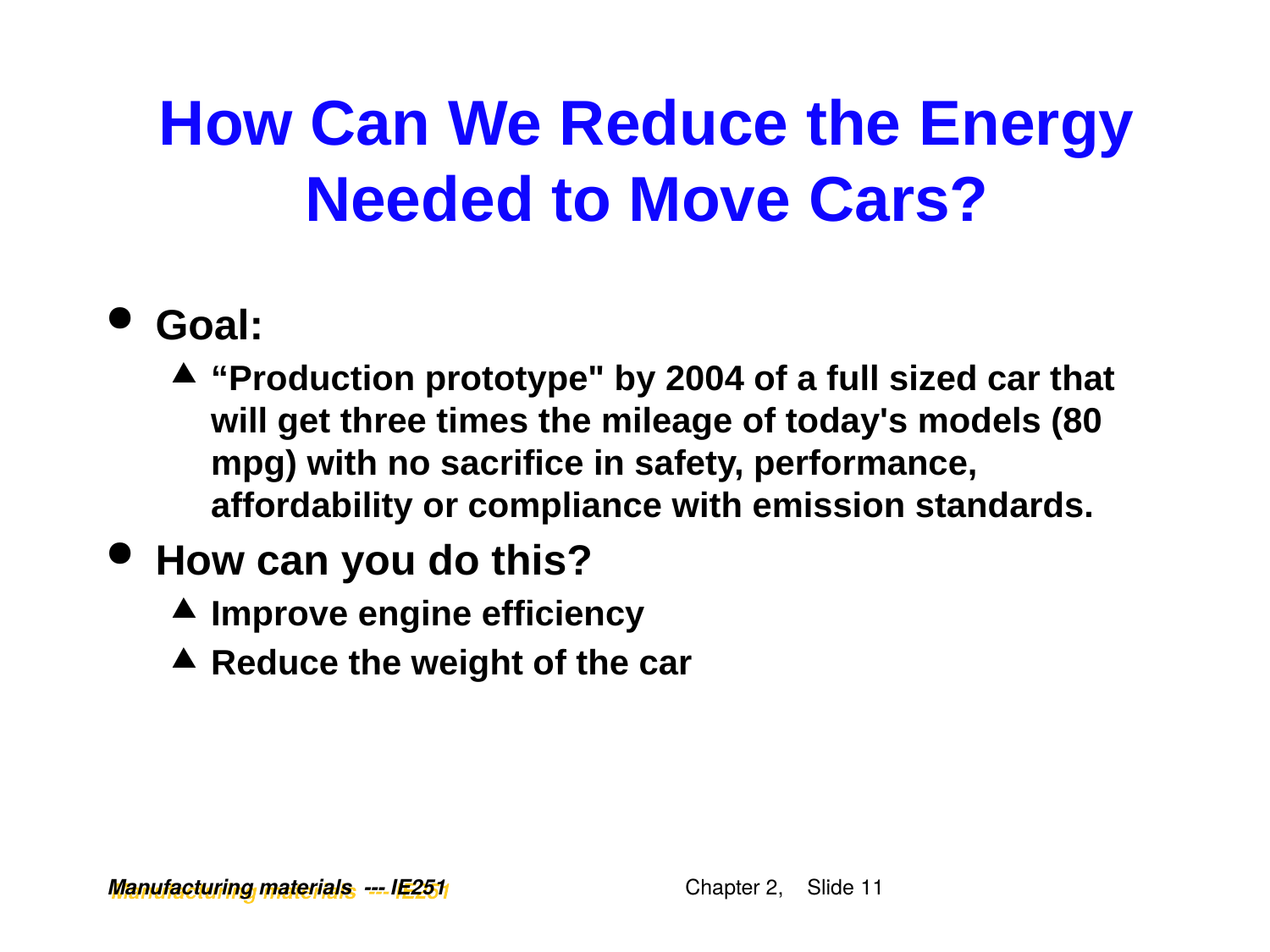

# How Can We Reduce the Energy Needed to Move Cars?
Goal:
“Production prototype" by 2004 of a full sized car that will get three times the mileage of today's models (80 mpg) with no sacrifice in safety, performance, affordability or compliance with emission standards.
How can you do this?
Improve engine efficiency
Reduce the weight of the car